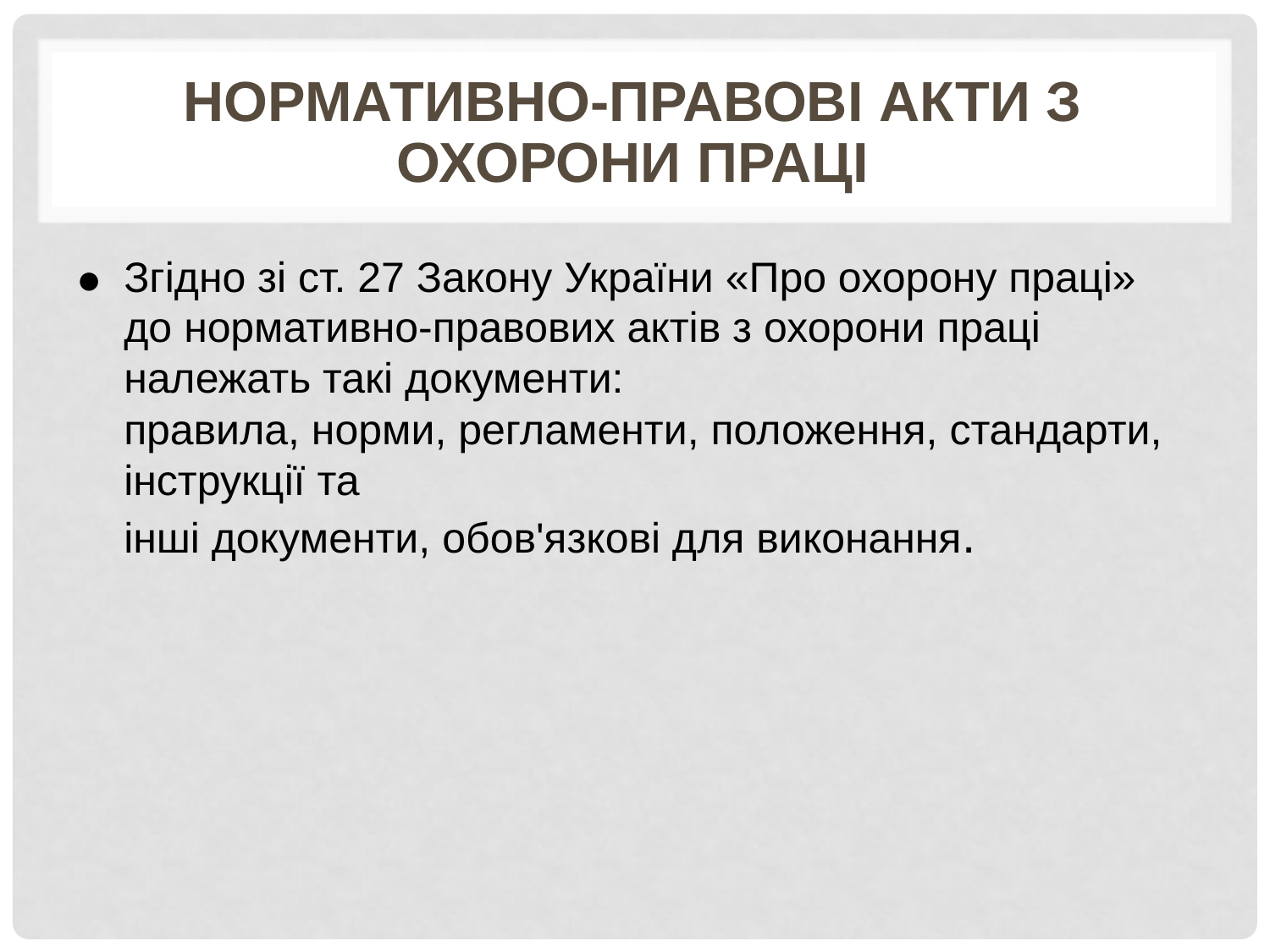

# Нормативно-правові акти з охорони праці
Згідно зі ст. 27 Закону України «Про охорону праці» до нормативно-правових актів з охорони праці належать такі документи:
правила, норми, регламенти, положення, стандарти, інструкції та
інші документи, обов'язкові для виконання.